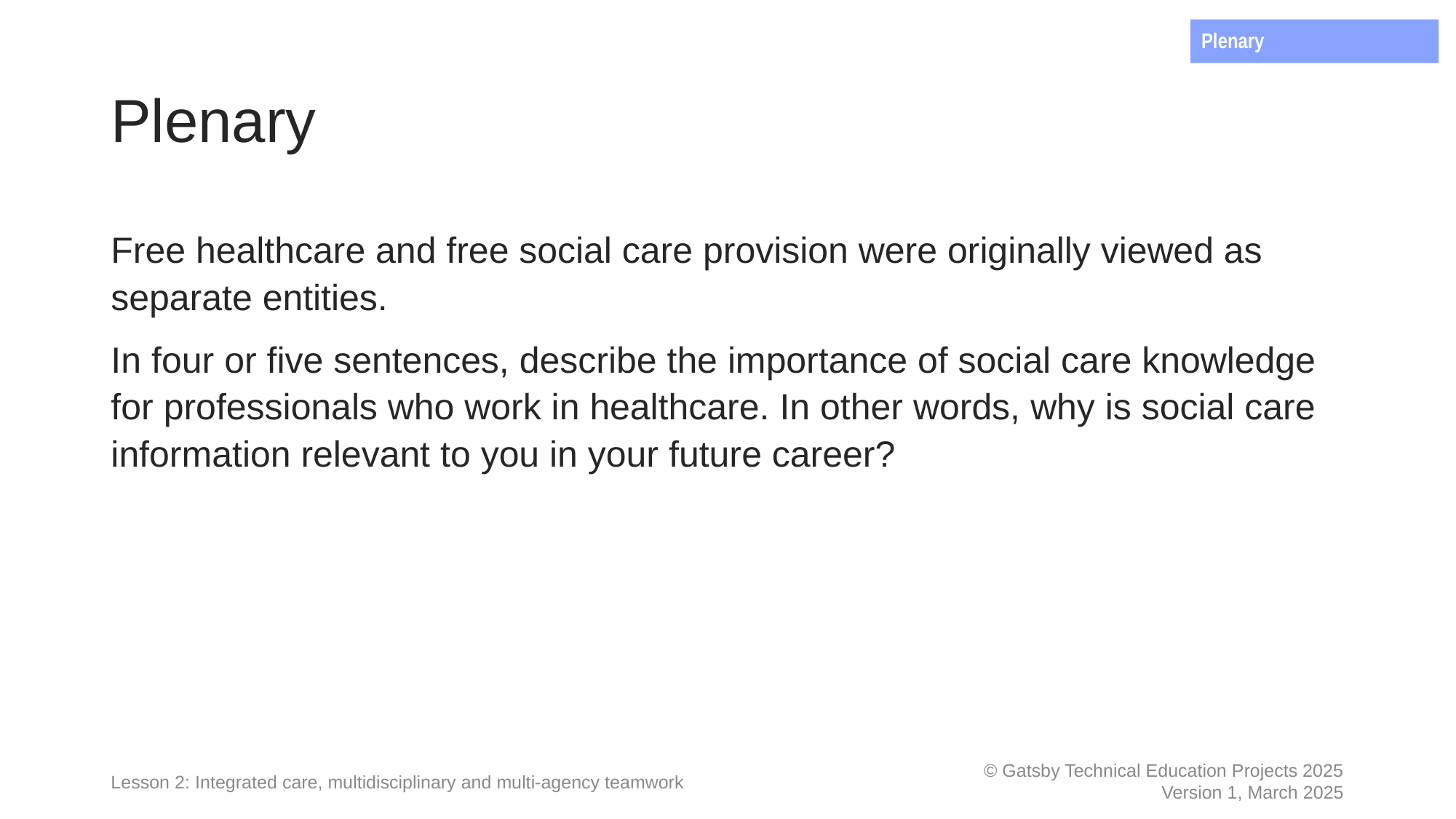

Plenary
# Plenary
Free healthcare and free social care provision were originally viewed as separate entities.
In four or five sentences, describe the importance of social care knowledge for professionals who work in healthcare. In other words, why is social care information relevant to you in your future career?

Lesson 2: Integrated care, multidisciplinary and multi-agency teamwork